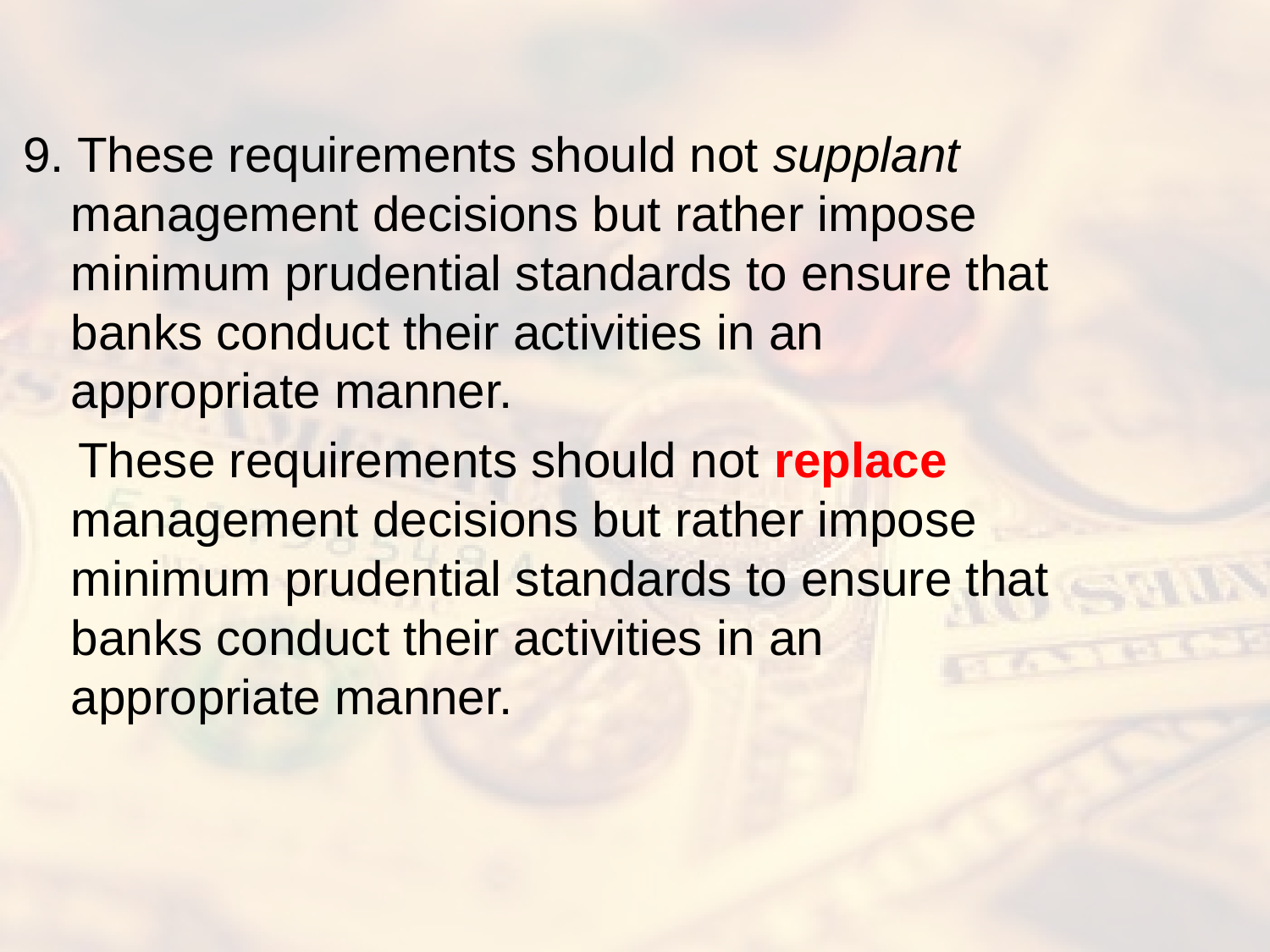

#
9. These requirements should not supplant management decisions but rather impose minimum prudential standards to ensure that banks conduct their activities in an appropriate manner.
    These requirements should not replace management decisions but rather impose minimum prudential standards to ensure that banks conduct their activities in an  appropriate manner.